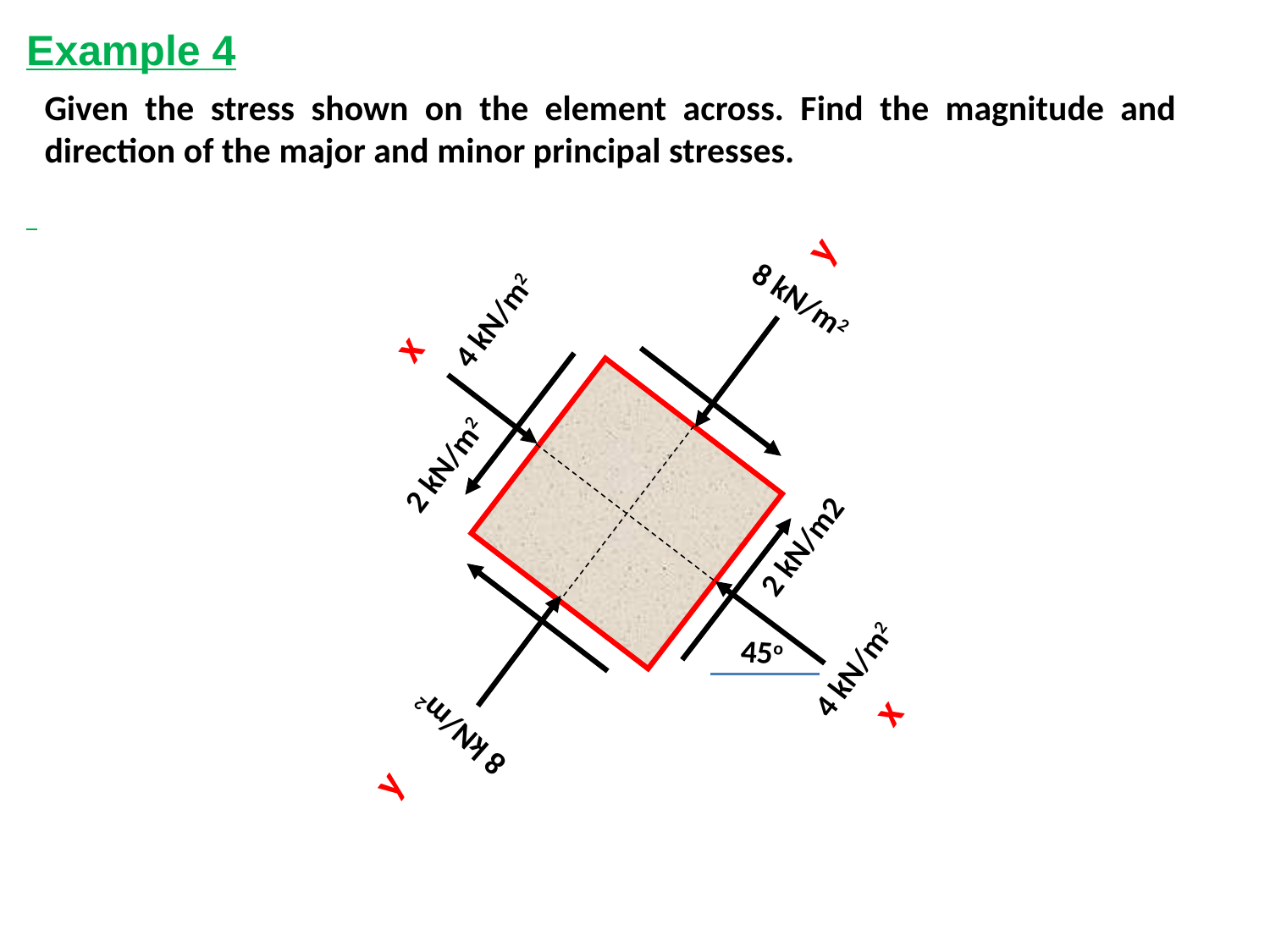

Example 4

Given the stress shown on the element across. Find the magnitude and direction of the major and minor principal stresses.
y
4 kN/m2
2 kN/m2

8 kN/m2
8 kN/m2
2 kN/m2
x
4 kN/m2
45o
x
y